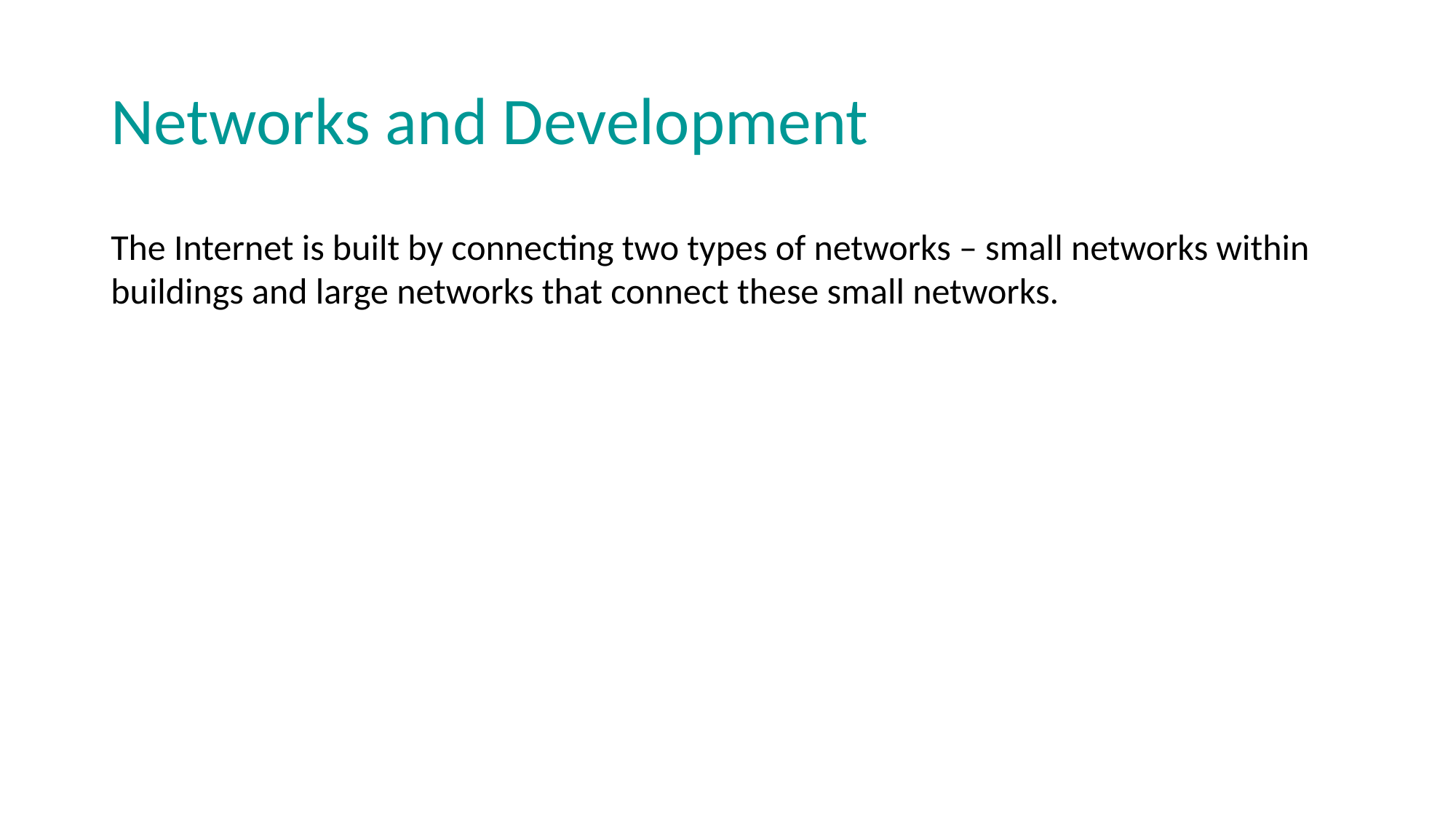

# Networks and Development
The Internet is built by connecting two types of networks – small networks within buildings and large networks that connect these small networks.